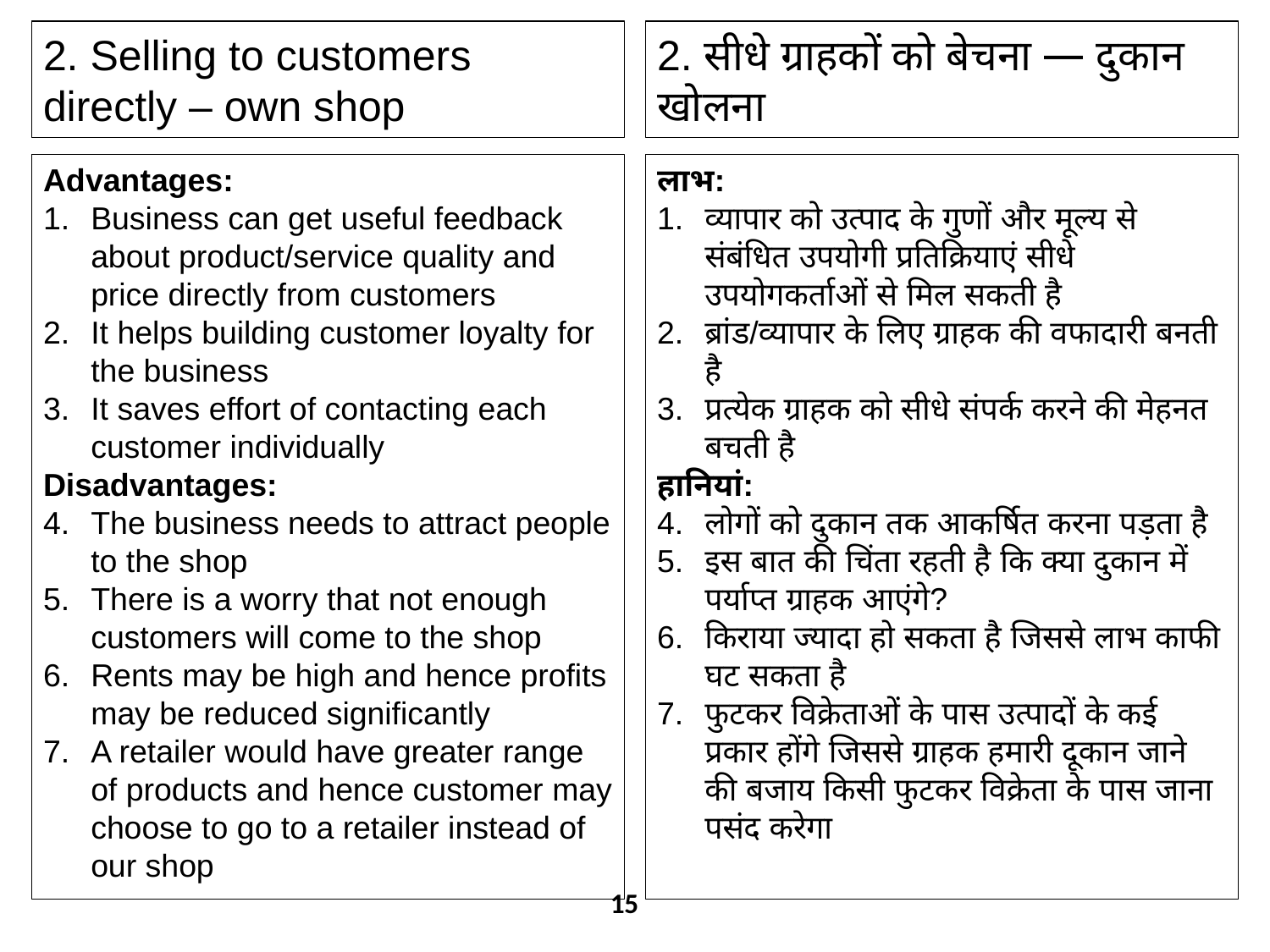

2. Selling to customers directly – own shop
2. सीधे ग्राहकों को बेचना — दुकान खोलना
Advantages:
Business can get useful feedback about product/service quality and price directly from customers
It helps building customer loyalty for the business
It saves effort of contacting each customer individually
Disadvantages:
The business needs to attract people to the shop
There is a worry that not enough customers will come to the shop
Rents may be high and hence profits may be reduced significantly
A retailer would have greater range of products and hence customer may choose to go to a retailer instead of our shop
लाभ:
व्यापार को उत्पाद के गुणों और मूल्य से संबंधित उपयोगी प्रतिक्रियाएं सीधे उपयोगकर्ताओं से मिल सकती है
ब्रांड/व्यापार के लिए ग्राहक की वफादारी बनती है
प्रत्येक ग्राहक को सीधे संपर्क करने की मेहनत बचती है
हानियां:
लोगों को दुकान तक आकर्षित करना पड़ता है
इस बात की चिंता रहती है कि क्या दुकान में पर्याप्त ग्राहक आएंगे?
किराया ज्यादा हो सकता है जिससे लाभ काफी घट सकता है
फुटकर विक्रेताओं के पास उत्पादों के कई प्रकार होंगे जिससे ग्राहक हमारी दूकान जाने की बजाय किसी फुटकर विक्रेता के पास जाना पसंद करेगा
15